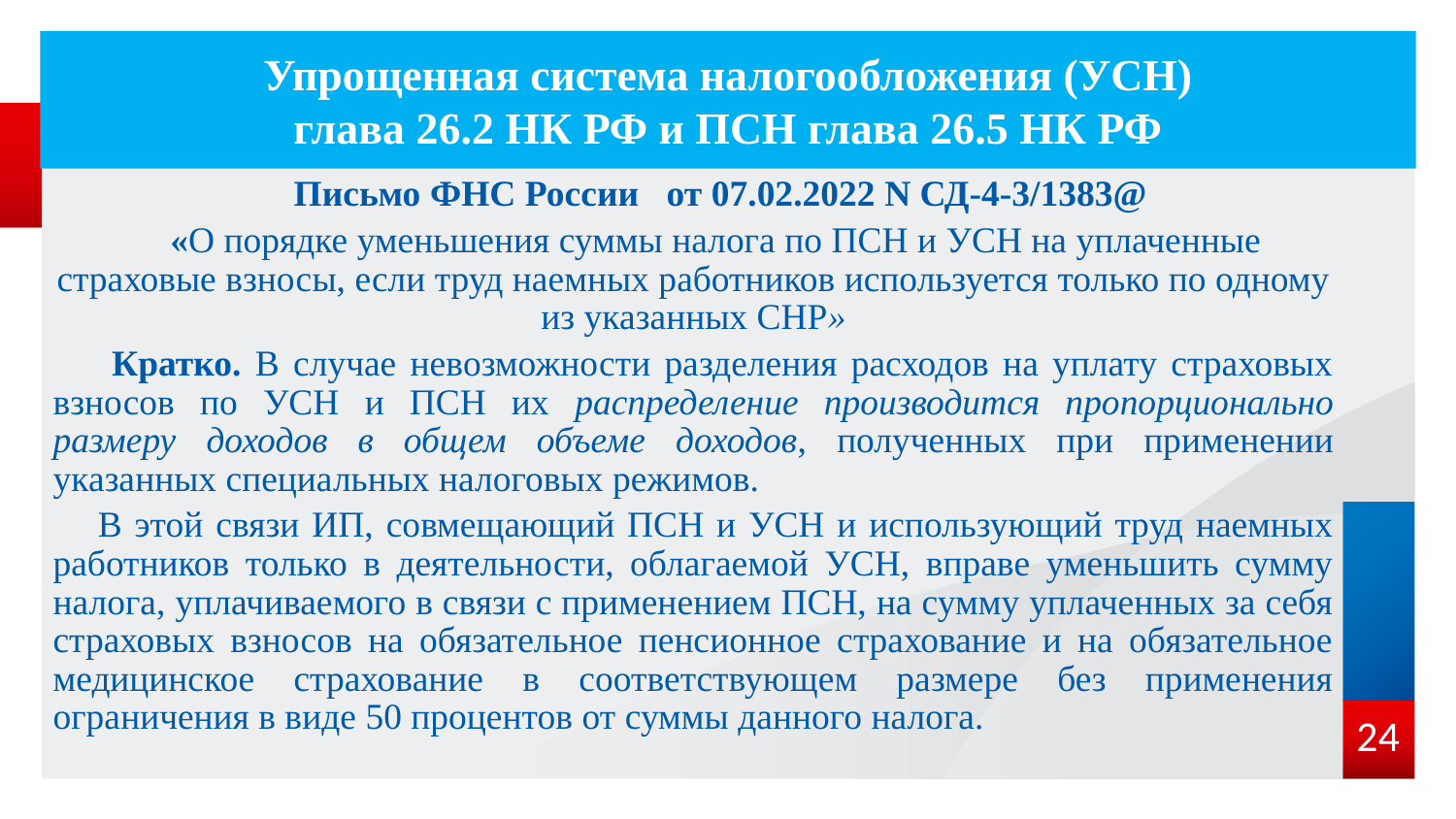

# Упрощенная система налогообложения (УСН) глава 26.2 НК РФ и ПСН глава 26.5 НК РФ
 Письмо ФНС России   от 07.02.2022 N СД-4-3/1383@
«О порядке уменьшения суммы налога по ПСН и УСН на уплаченные страховые взносы, если труд наемных работников используется только по одному из указанных СНР»
 Кратко. В случае невозможности разделения расходов на уплату страховых взносов по УСН и ПСН их распределение производится пропорционально размеру доходов в общем объеме доходов, полученных при применении указанных специальных налоговых режимов.
В этой связи ИП, совмещающий ПСН и УСН и использующий труд наемных работников только в деятельности, облагаемой УСН, вправе уменьшить сумму налога, уплачиваемого в связи с применением ПСН, на сумму уплаченных за себя страховых взносов на обязательное пенсионное страхование и на обязательное медицинское страхование в соответствующем размере без применения ограничения в виде 50 процентов от суммы данного налога.

24